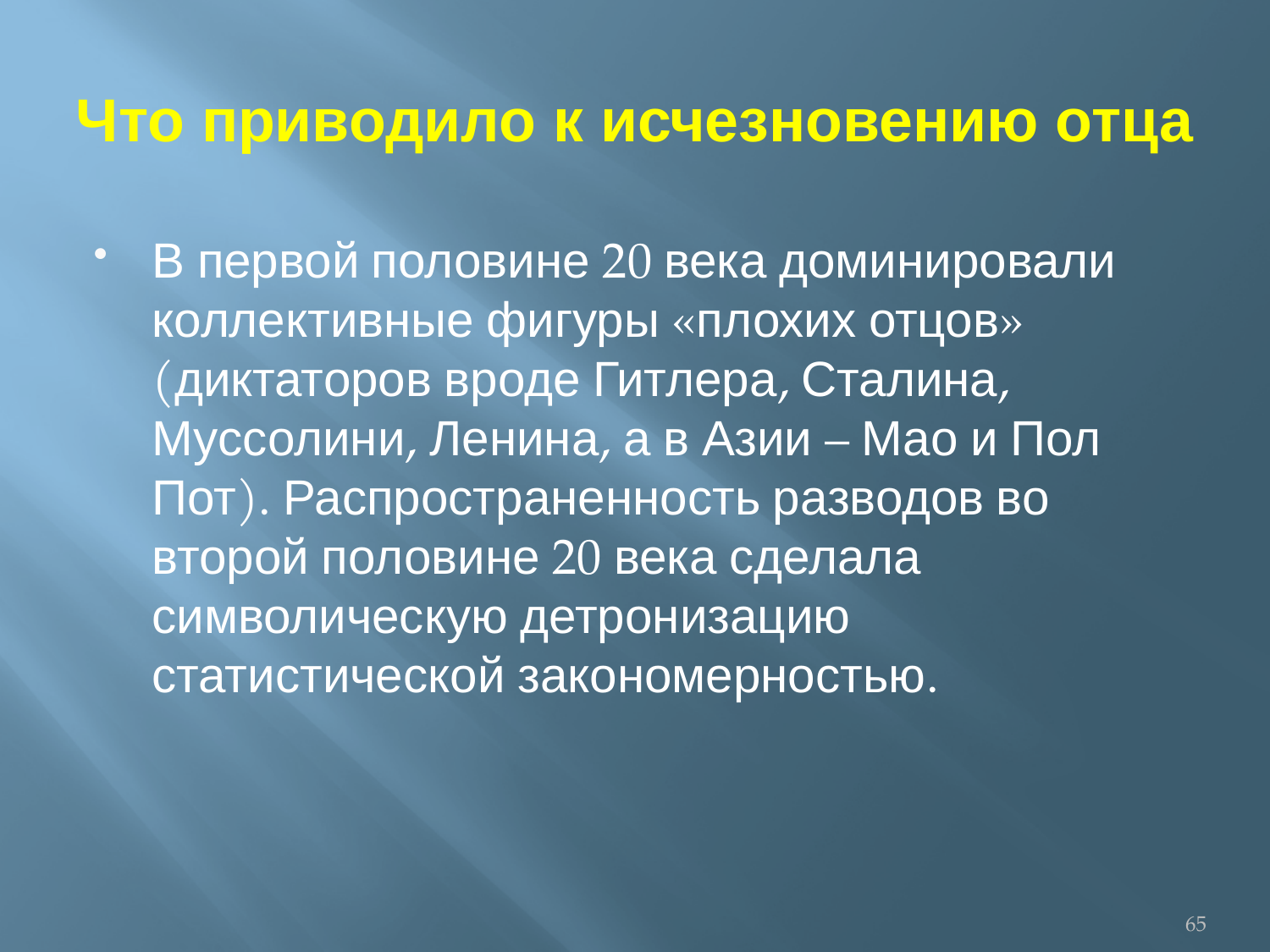

# Что приводило к исчезновению отца
В первой половине 20 века доминировали коллективные фигуры «плохих отцов» (диктаторов вроде Гитлера, Сталина, Муссолини, Ленина, а в Азии – Мао и Пол Пот). Распространенность разводов во второй половине 20 века сделала символическую детронизацию статистической закономерностью.

65